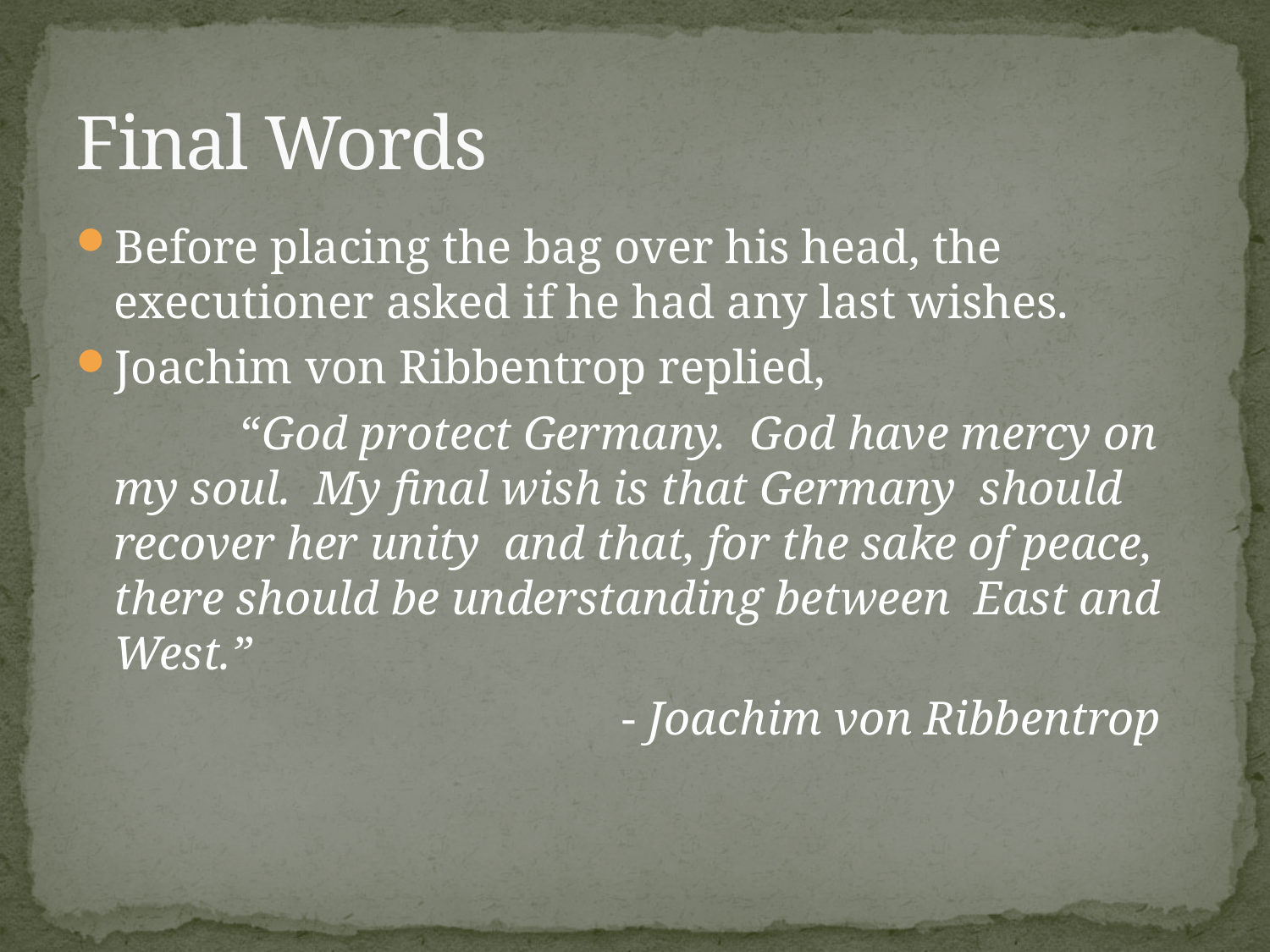

# Final Words
Before placing the bag over his head, the executioner asked if he had any last wishes.
Joachim von Ribbentrop replied,
		“God protect Germany.  God have mercy on my soul.  My final wish is that Germany  should recover her unity  and that, for the sake of peace, there should be understanding between  East and West.”
					- Joachim von Ribbentrop